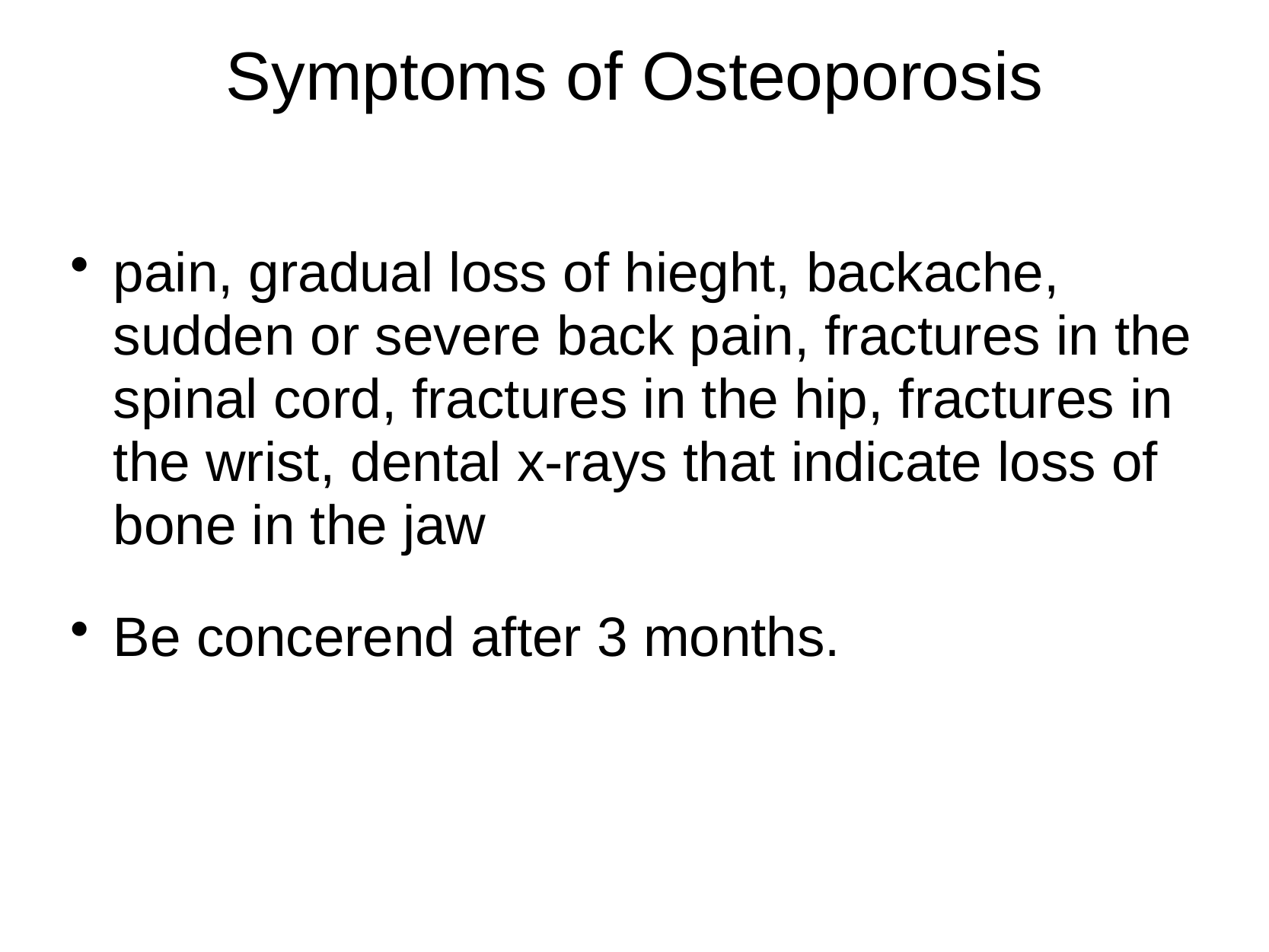

# Symptoms of Osteoporosis
pain, gradual loss of hieght, backache, sudden or severe back pain, fractures in the spinal cord, fractures in the hip, fractures in the wrist, dental x-rays that indicate loss of bone in the jaw

Be concerend after 3 months.